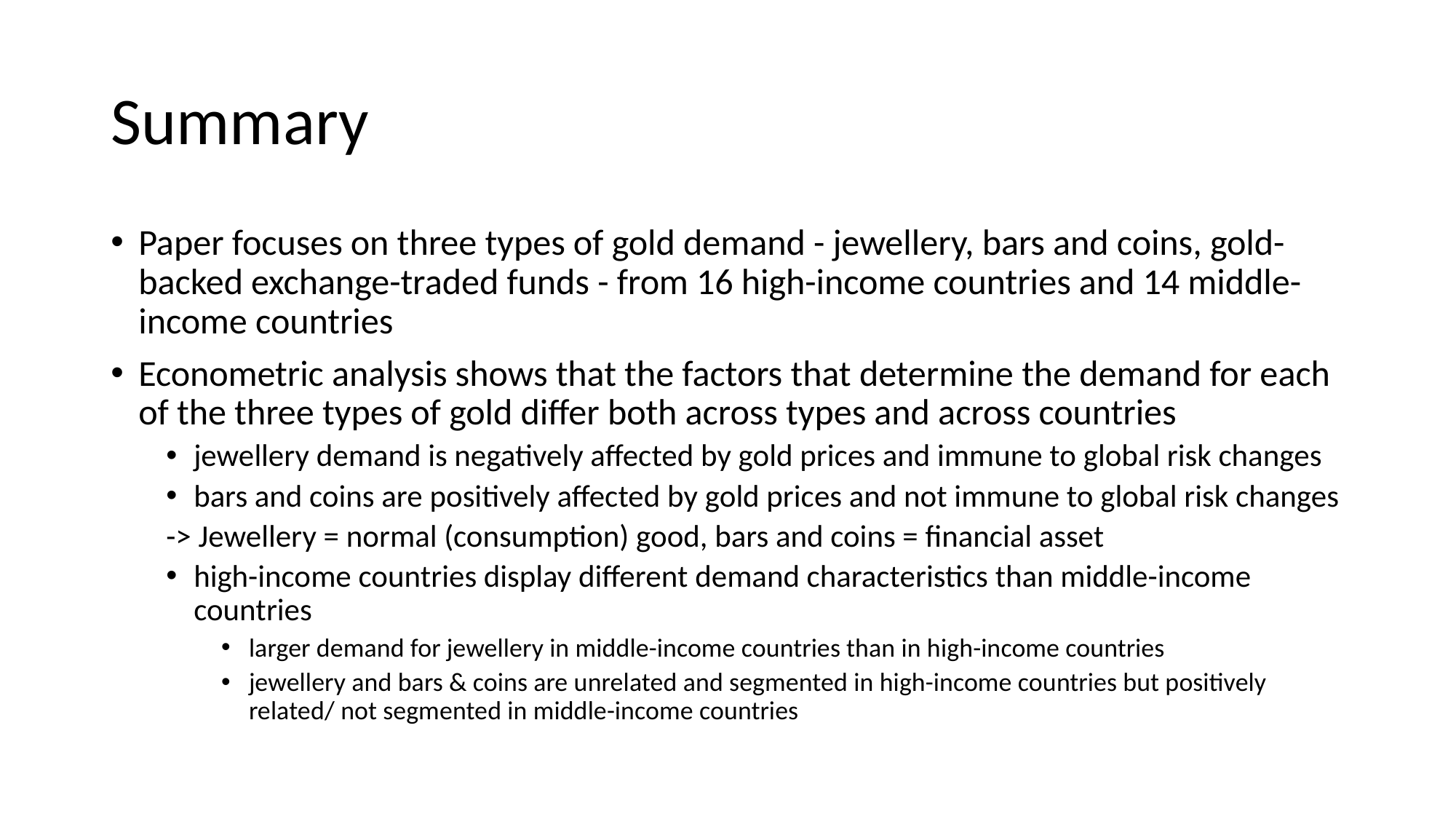

# Summary
Paper focuses on three types of gold demand - jewellery, bars and coins, gold-backed exchange-traded funds - from 16 high-income countries and 14 middle-income countries
Econometric analysis shows that the factors that determine the demand for each of the three types of gold differ both across types and across countries
jewellery demand is negatively affected by gold prices and immune to global risk changes
bars and coins are positively affected by gold prices and not immune to global risk changes
	-> Jewellery = normal (consumption) good, bars and coins = financial asset
high-income countries display different demand characteristics than middle-income countries
larger demand for jewellery in middle-income countries than in high-income countries
jewellery and bars & coins are unrelated and segmented in high-income countries but positively related/ not segmented in middle-income countries